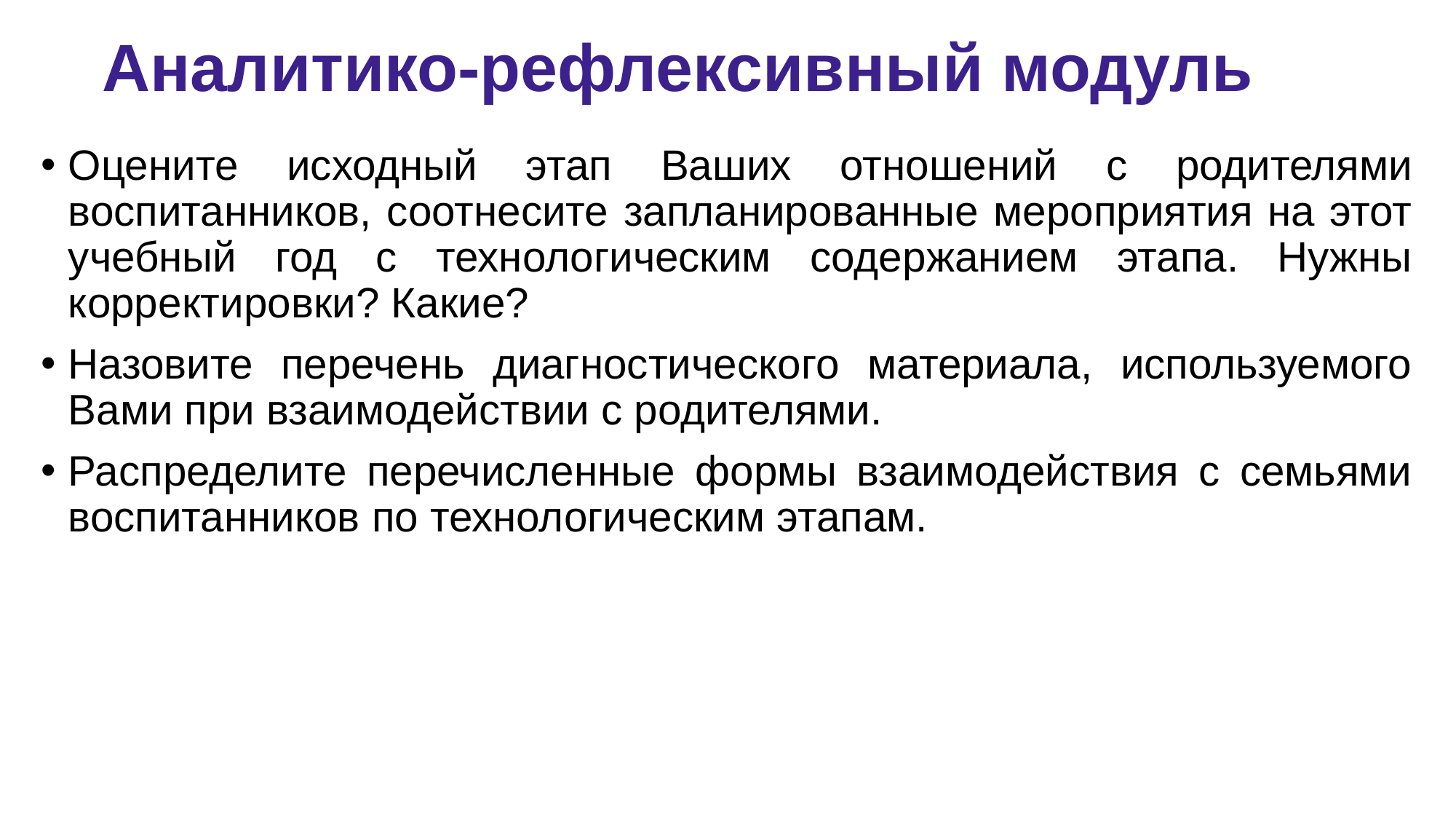

# Аналитико-рефлексивный модуль
Оцените исходный этап Ваших отношений с родителями воспитанников, соотнесите запланированные мероприятия на этот учебный год с технологическим содержанием этапа. Нужны корректировки? Какие?
Назовите перечень диагностического материала, используемого Вами при взаимодействии с родителями.
Распределите перечисленные формы взаимодействия с семьями воспитанников по технологическим этапам.